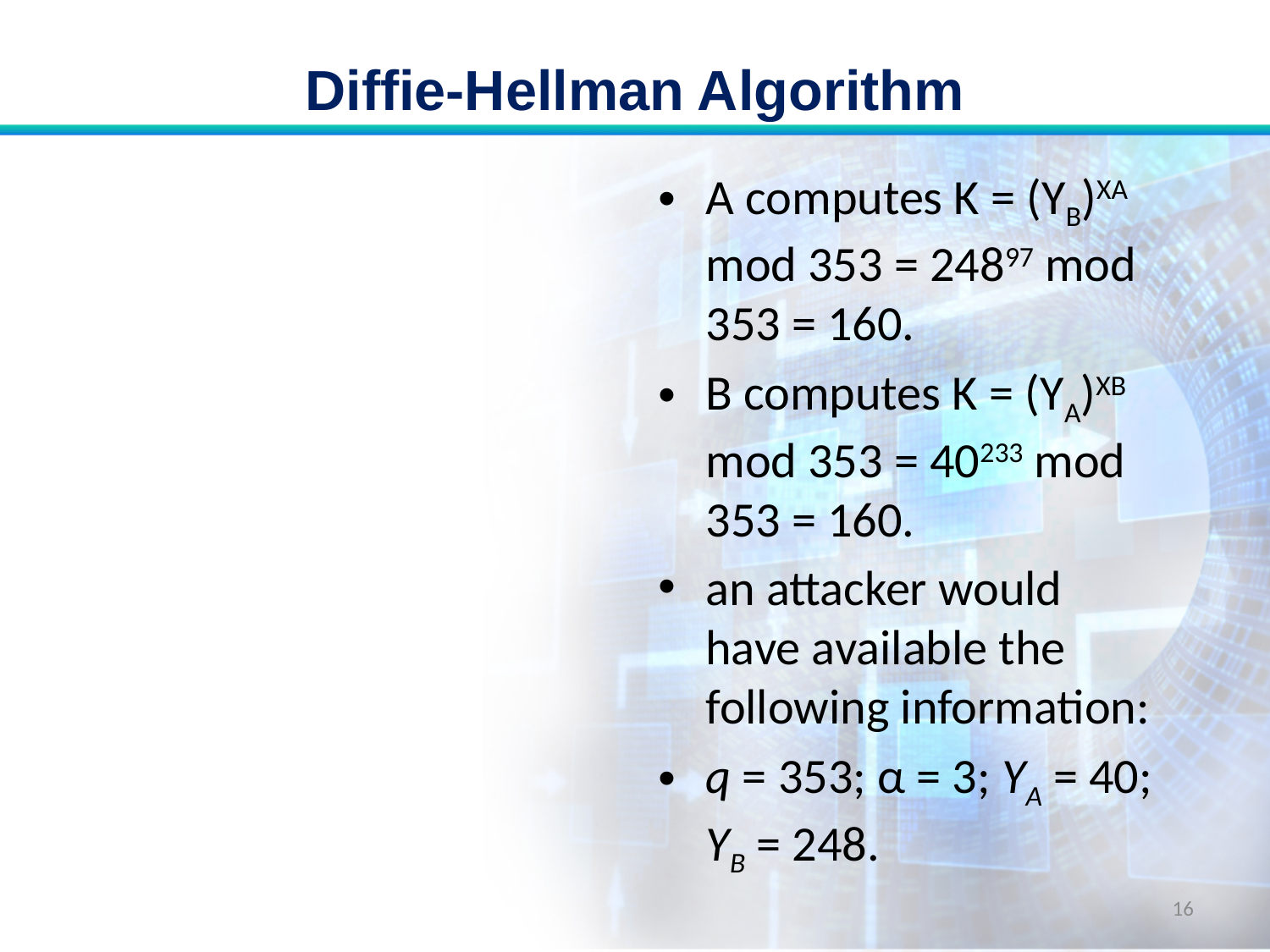

# Diffie-Hellman Algorithm
A computes K = (YB)XA mod 353 = 24897 mod 353 = 160.
B computes K = (YA)XB mod 353 = 40233 mod 353 = 160.
an attacker would have available the following information:
q = 353; α = 3; YA = 40; YB = 248.
16